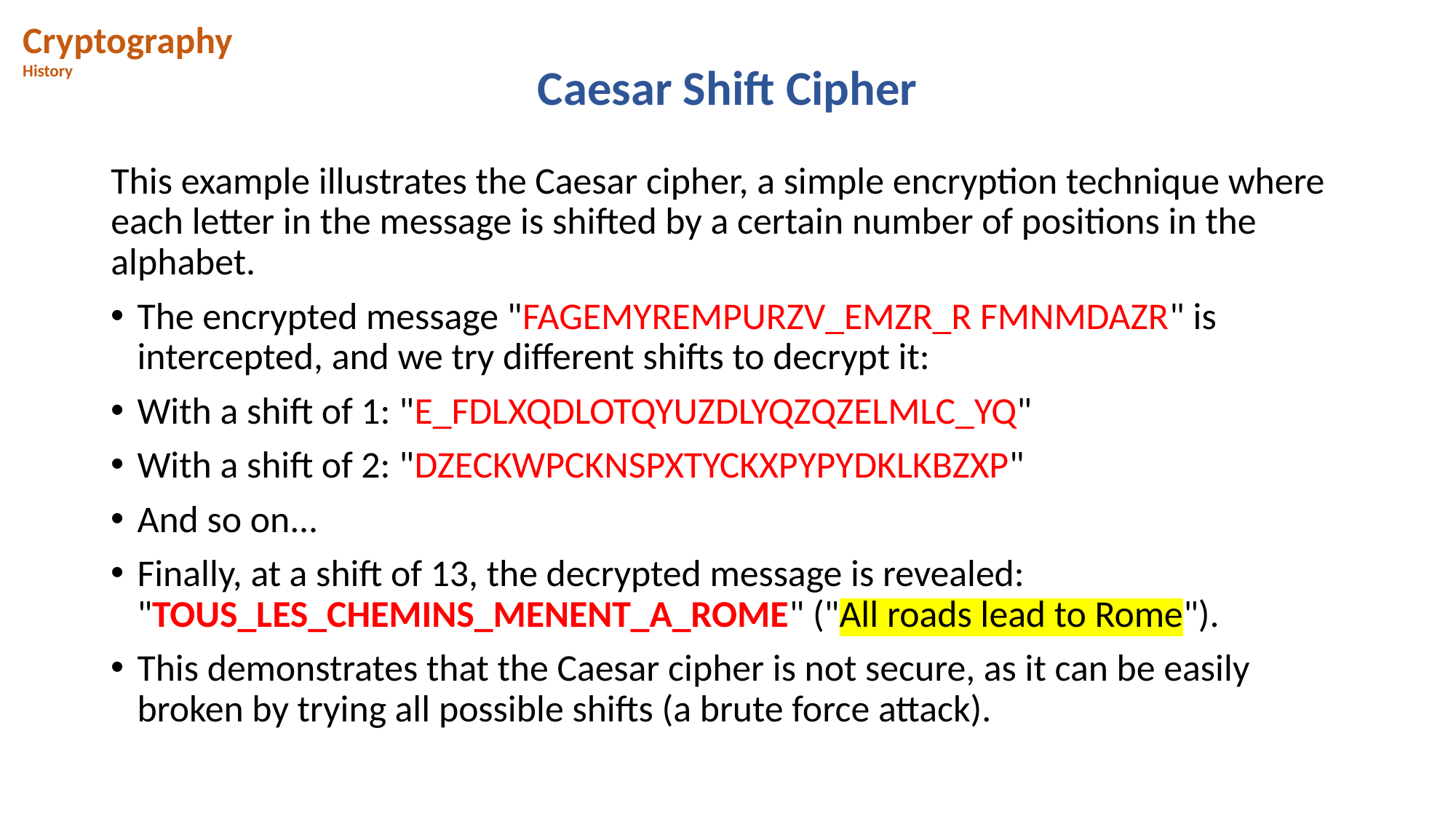

Cryptography
History
# Caesar Shift Cipher
This example illustrates the Caesar cipher, a simple encryption technique where each letter in the message is shifted by a certain number of positions in the alphabet.
The encrypted message "FAGEMYREMPURZV_EMZR_R FMNMDAZR" is intercepted, and we try different shifts to decrypt it:
With a shift of 1: "E_FDLXQDLOTQYUZDLYQZQZELMLC_YQ"
With a shift of 2: "DZECKWPCKNSPXTYCKXPYPYDKLKBZXP"
And so on...
Finally, at a shift of 13, the decrypted message is revealed: "TOUS_LES_CHEMINS_MENENT_A_ROME" ("All roads lead to Rome").
This demonstrates that the Caesar cipher is not secure, as it can be easily broken by trying all possible shifts (a brute force attack).